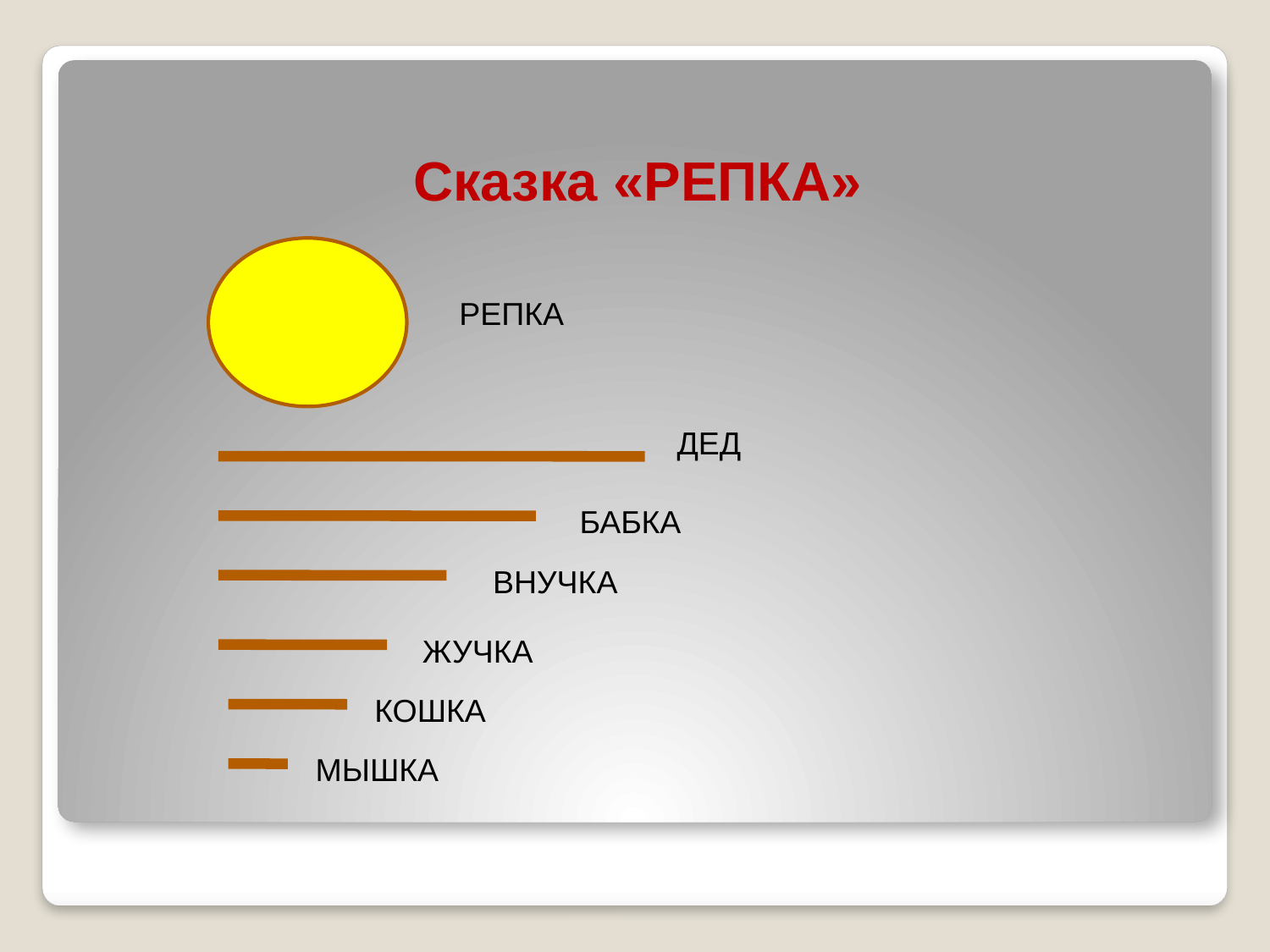

# Сказка «РЕПКА»

РЕПКА
ДЕД
БАБКА
ВНУЧКА
ЖУЧКА
КОШКА
МЫШКА